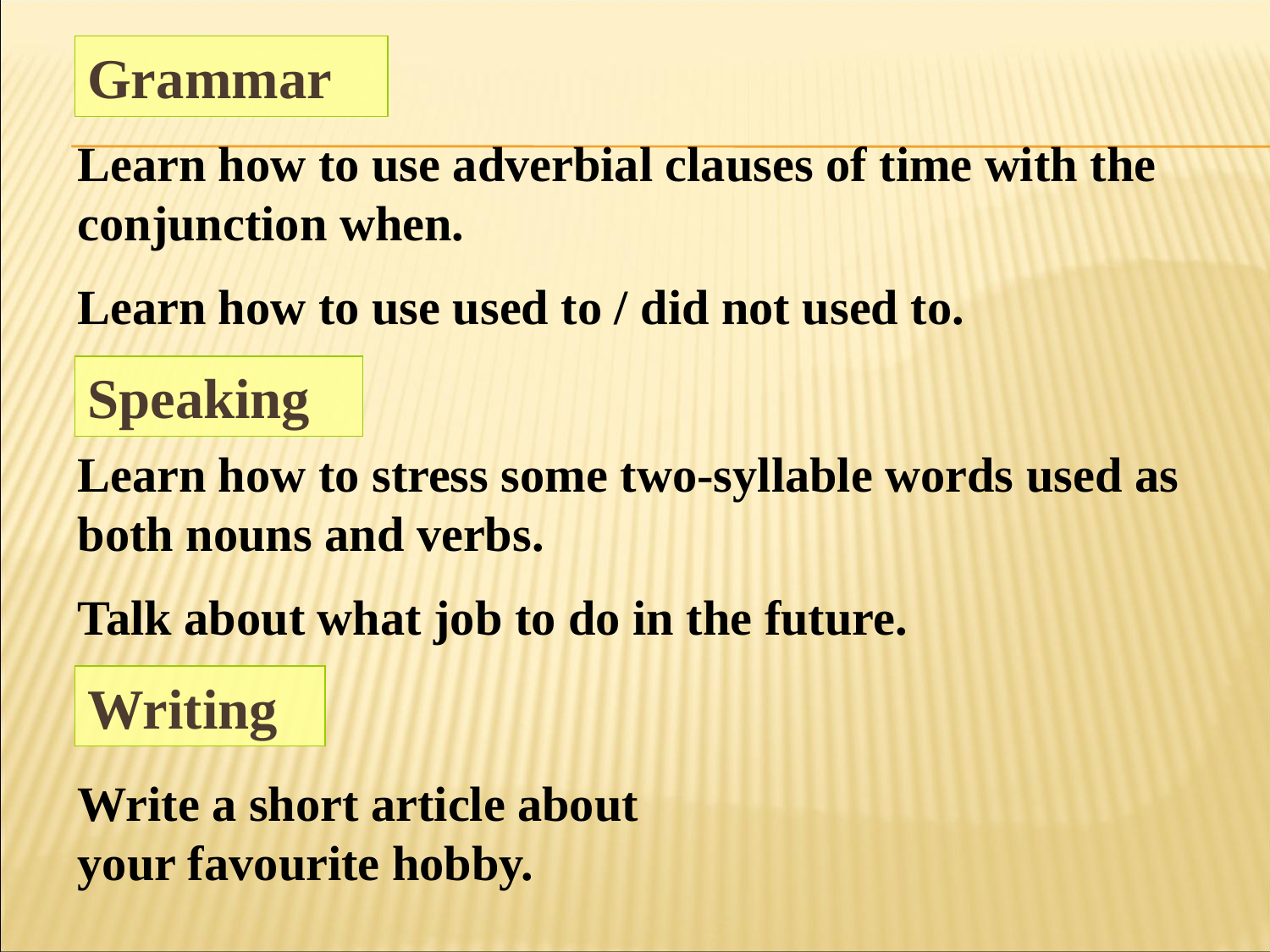

Grammar
Learn how to use adverbial clauses of time with the conjunction when.
Learn how to use used to / did not used to.
Speaking
Learn how to stress some two-syllable words used as both nouns and verbs.
Talk about what job to do in the future.
Writing
Write a short article about your favourite hobby.